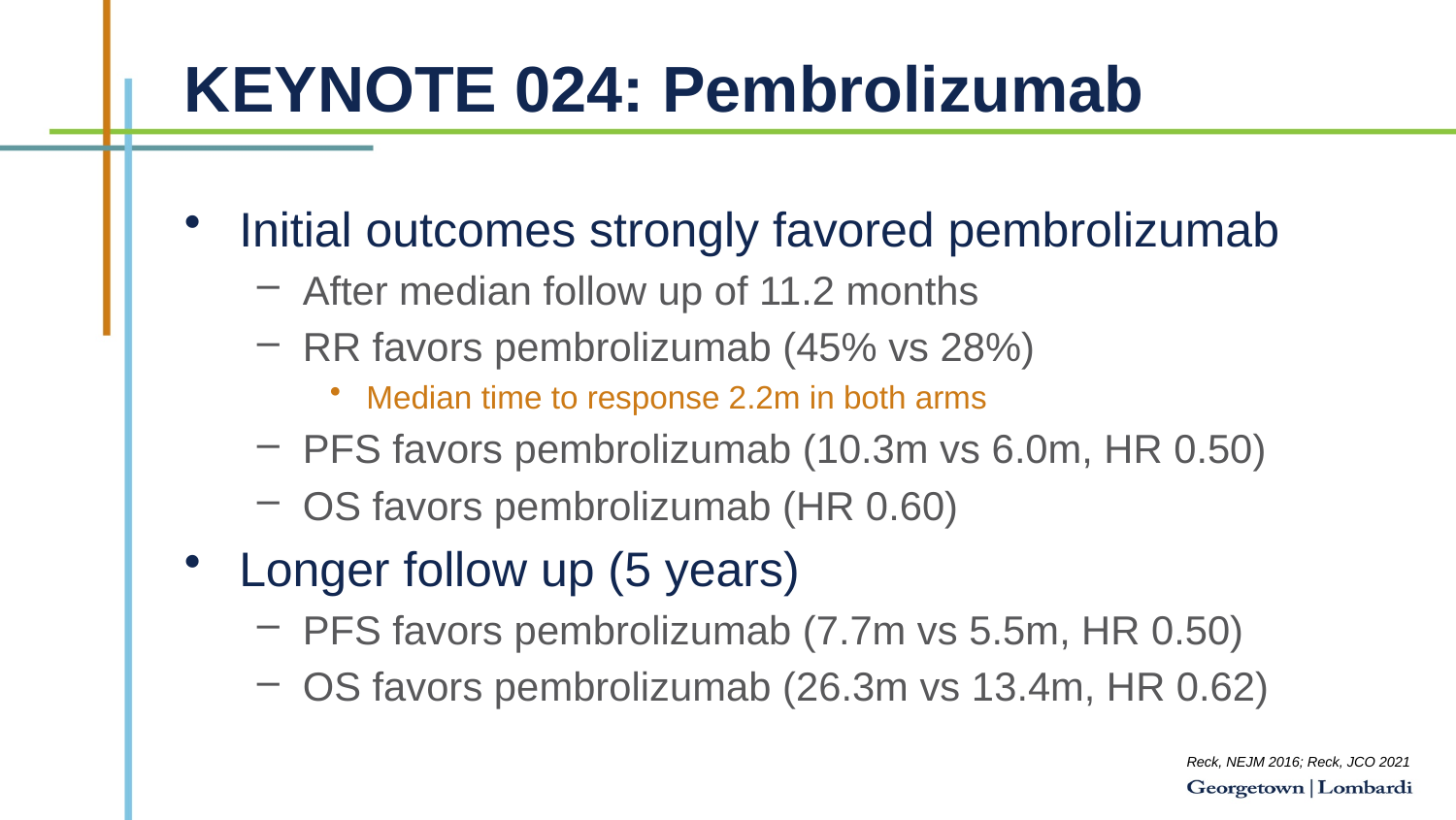

# KEYNOTE 024: Pembrolizumab
Initial outcomes strongly favored pembrolizumab
After median follow up of 11.2 months
RR favors pembrolizumab (45% vs 28%)
Median time to response 2.2m in both arms
PFS favors pembrolizumab (10.3m vs 6.0m, HR 0.50)
OS favors pembrolizumab (HR 0.60)
Longer follow up (5 years)
PFS favors pembrolizumab (7.7m vs 5.5m, HR 0.50)
OS favors pembrolizumab (26.3m vs 13.4m, HR 0.62)
Reck, NEJM 2016; Reck, JCO 2021